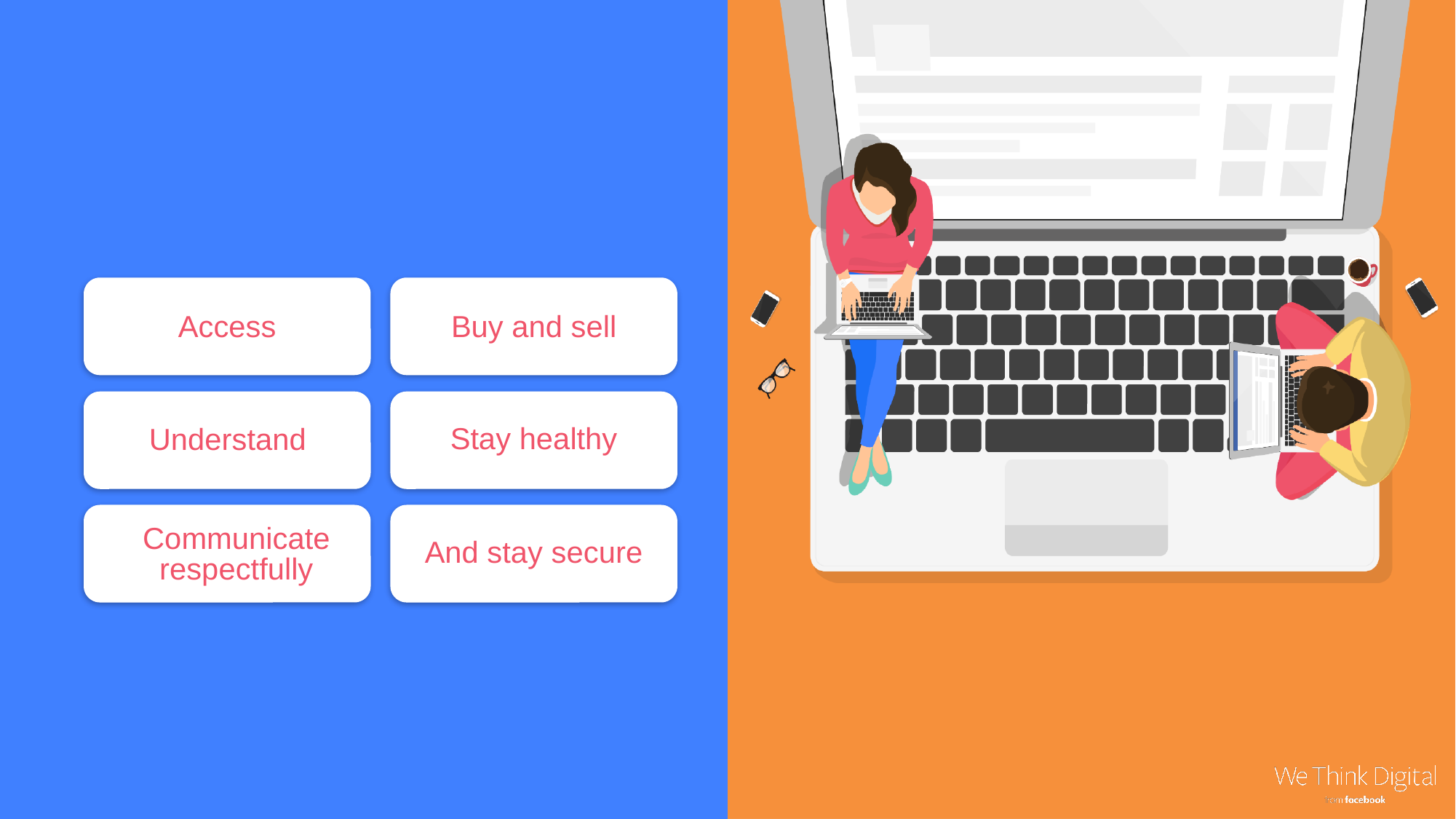

Access
Buy and sell

Stay healthy
Understand

Communicate
respectfully
And stay secure